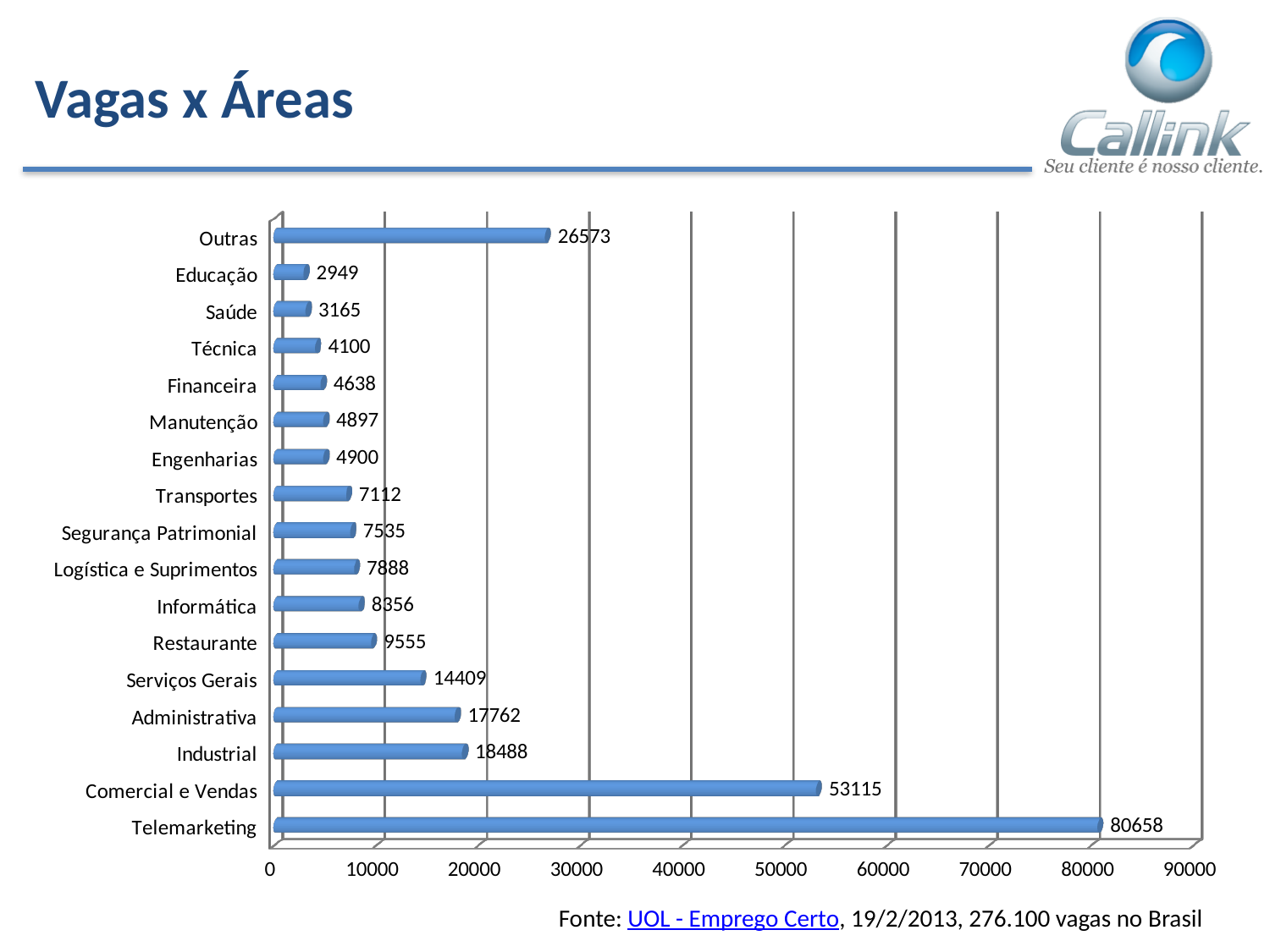

# Vagas x Áreas

[unsupported chart]

Fonte: UOL - Emprego Certo, 19/2/2013, 276.100 vagas no Brasil